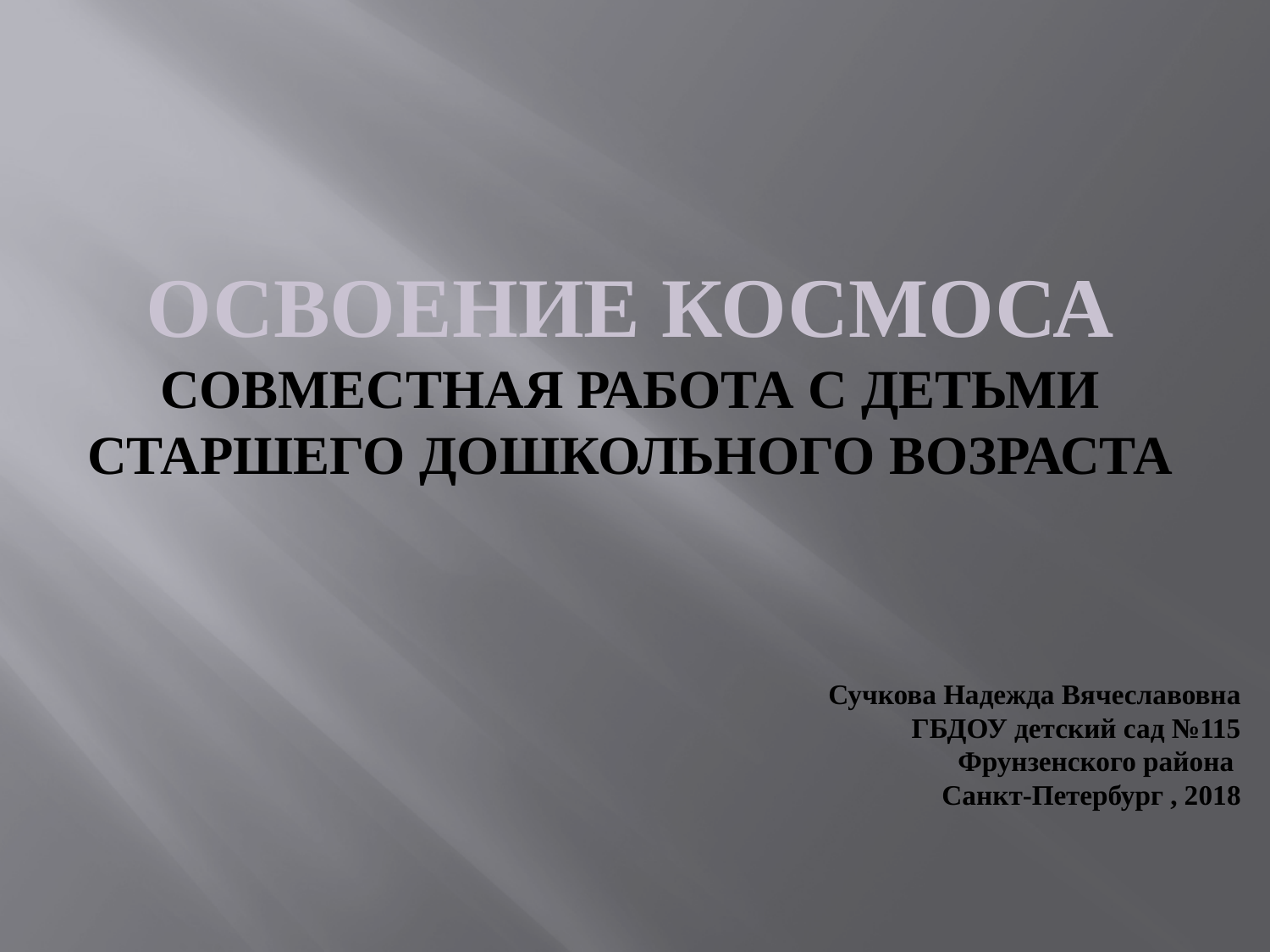

# Освоение космоса Совместная работа с детьми старшего дошкольного возраста

Сучкова Надежда Вячеславовна
ГБДОУ детский сад №115
 Фрунзенского района
Санкт-Петербург , 2018